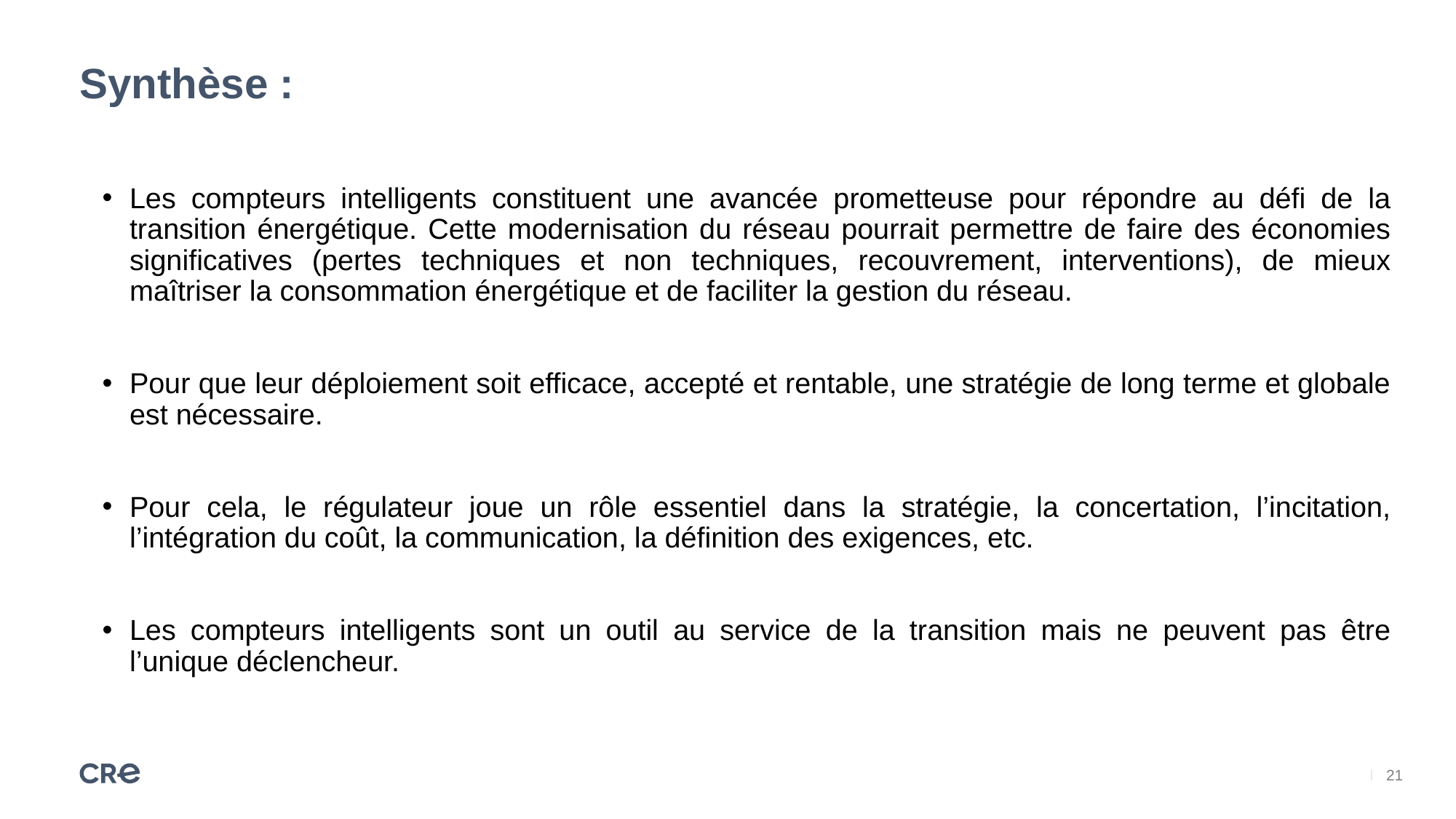

Synthèse :
Les compteurs intelligents constituent une avancée prometteuse pour répondre au défi de la transition énergétique. Cette modernisation du réseau pourrait permettre de faire des économies significatives (pertes techniques et non techniques, recouvrement, interventions), de mieux maîtriser la consommation énergétique et de faciliter la gestion du réseau.

Pour que leur déploiement soit efficace, accepté et rentable, une stratégie de long terme et globale est nécessaire.

Pour cela, le régulateur joue un rôle essentiel dans la stratégie, la concertation, l’incitation, l’intégration du coût, la communication, la définition des exigences, etc.

Les compteurs intelligents sont un outil au service de la transition mais ne peuvent pas être l’unique déclencheur.
I   21